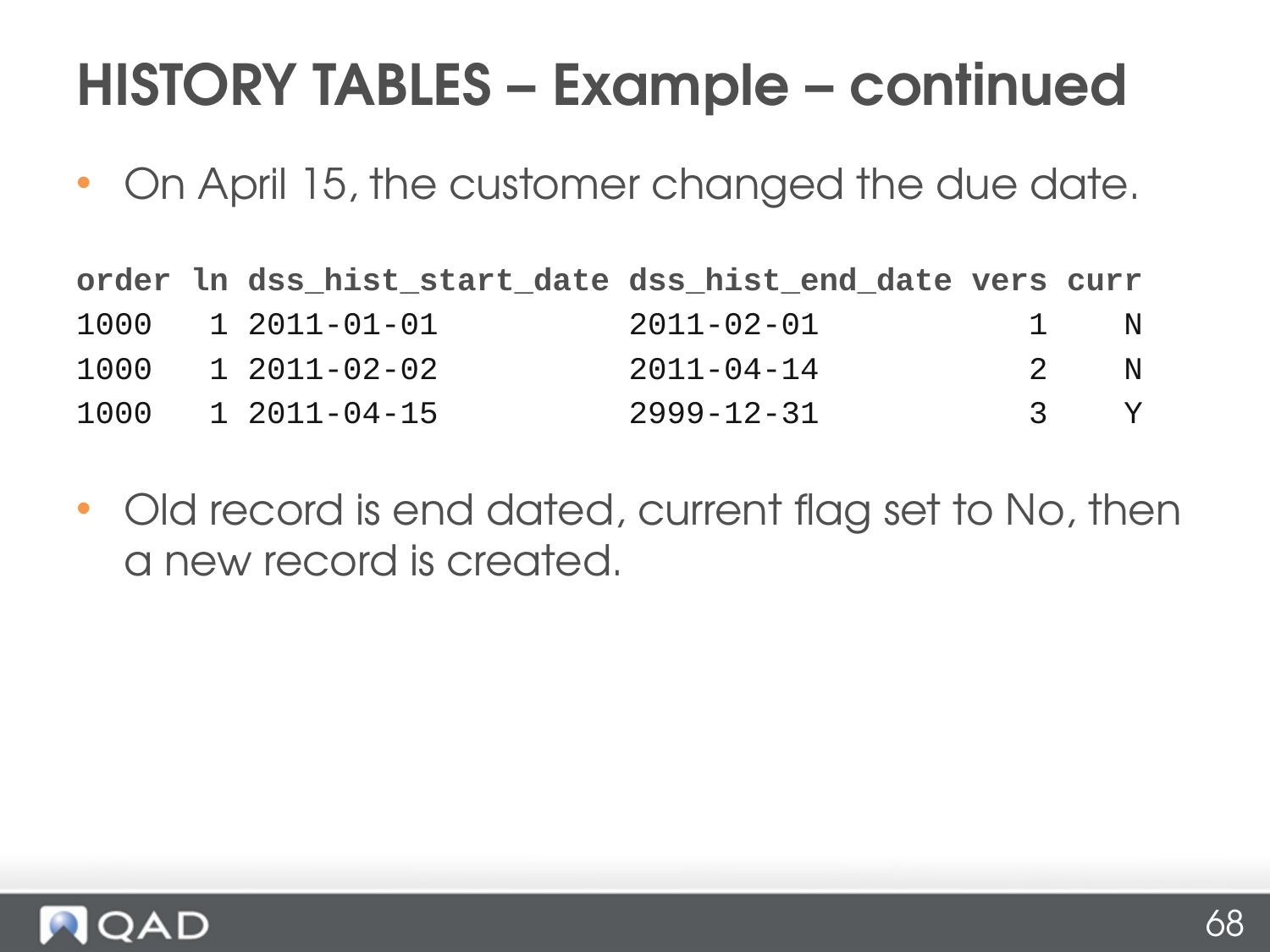

HISTORY TABLES – Example – continued
On April 15, the customer changed the due date.

order ln dss_hist_start_date dss_hist_end_date vers curr
1000   1 2011-01-01          2011-02-01           1    N
1000   1 2011-02-02          2011-04-14           2    N
1000   1 2011-04-15          2999-12-31           3    Y

Old record is end dated, current flag set to No, then a new record is created.

68